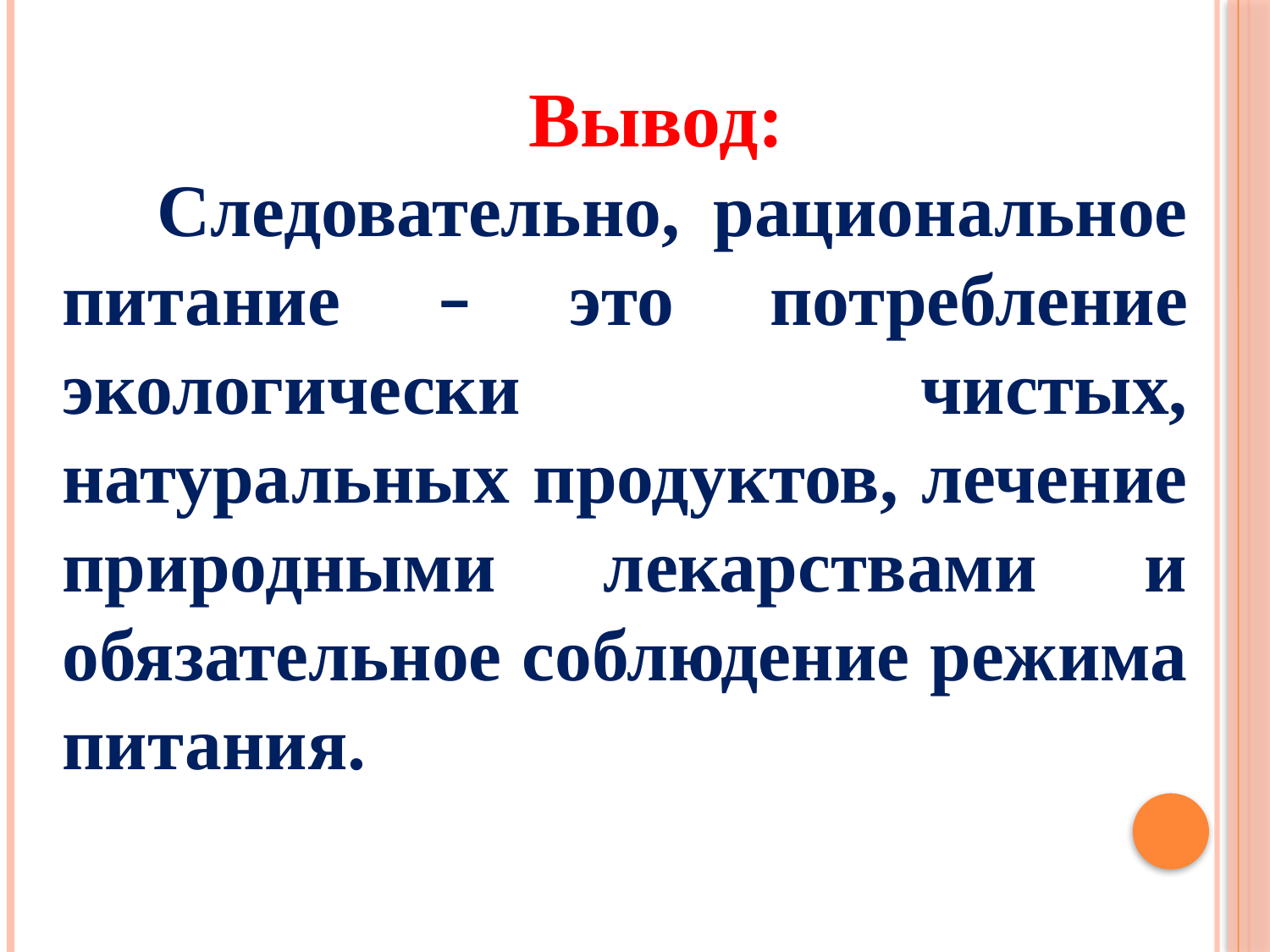

Вывод:
 Следовательно, рациональное питание – это потребление экологически чистых, натуральных продуктов, лечение природными лекарствами и обязательное соблюдение режима питания.